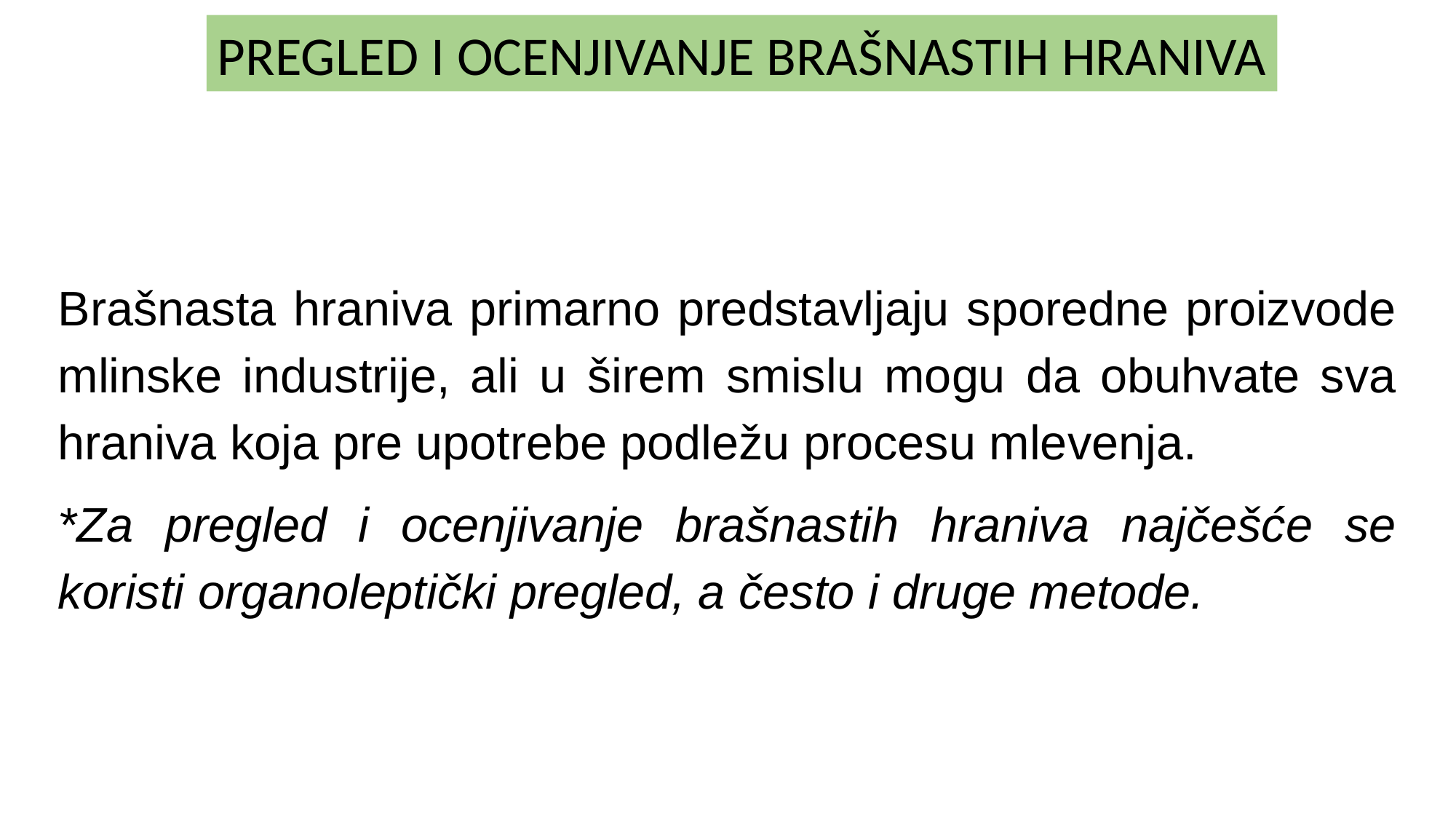

PREGLED I OCENJIVANJE BRAŠNASTIH HRANIVA
Brašnasta hraniva primarno predstavljaju sporedne proizvode mlinske industrije, ali u širem smislu mogu da obuhvate sva hraniva koja pre upotrebe podležu procesu mlevenja.
*Za pregled i ocenjivanje brašnastih hraniva najčešće se koristi organoleptički pregled, a često i druge metode.